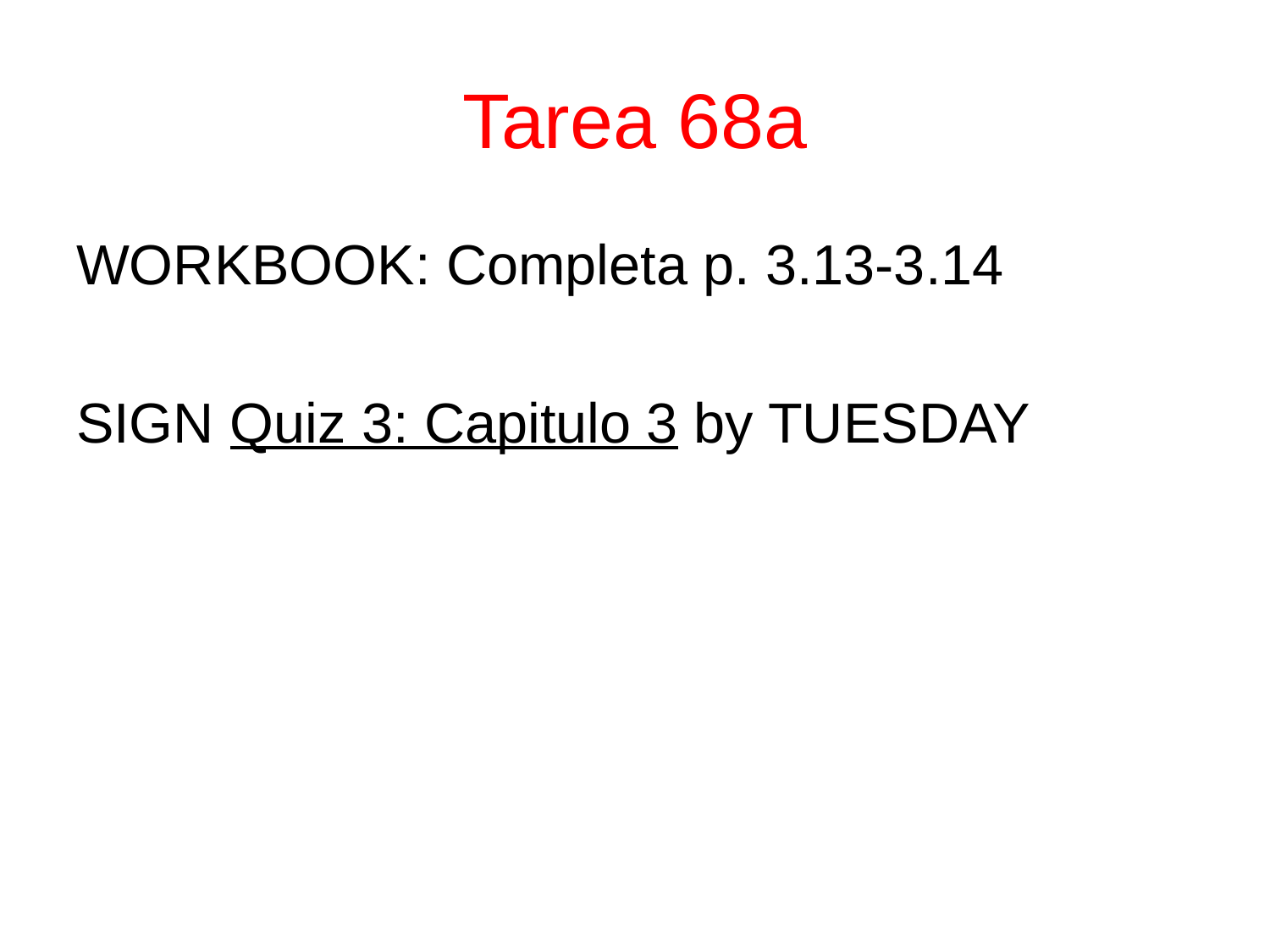

# Tarea 68a
WORKBOOK: Completa p. 3.13-3.14

SIGN Quiz 3: Capitulo 3 by TUESDAY